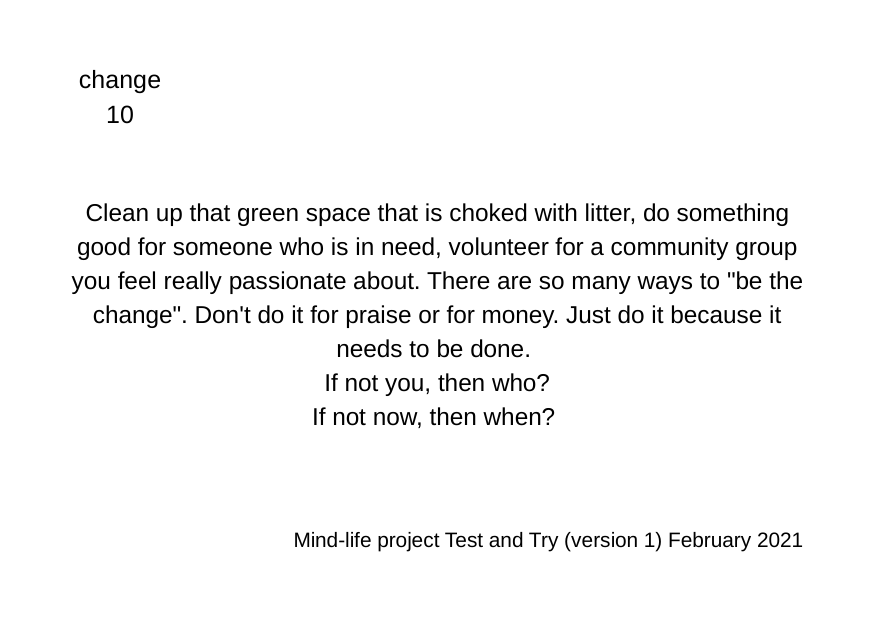

change 10
Clean up that green space that is choked with litter, do something good for someone who is in need, volunteer for a community group you feel really passionate about. There are so many ways to "be the change". Don't do it for praise or for money. Just do it because it needs to be done.
 If not you, then who?
If not now, then when?
Mind-life project Test and Try (version 1) February 2021